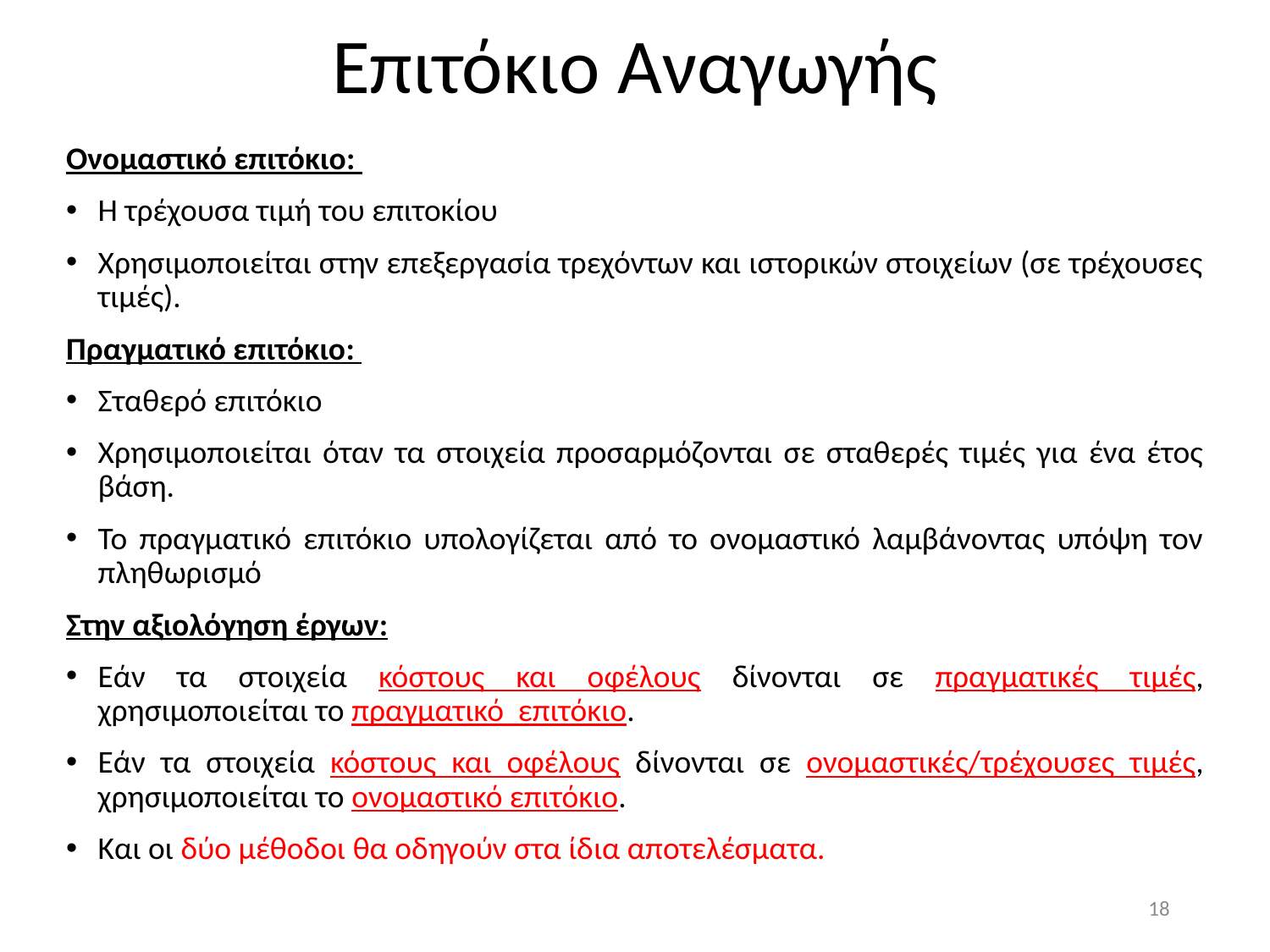

# Επιτόκιο Αναγωγής
Ονομαστικό επιτόκιο:
Η τρέχουσα τιμή του επιτοκίου
Χρησιμοποιείται στην επεξεργασία τρεχόντων και ιστορικών στοιχείων (σε τρέχουσες τιμές).
Πραγματικό επιτόκιο:
Σταθερό επιτόκιο
Χρησιμοποιείται όταν τα στοιχεία προσαρμόζονται σε σταθερές τιμές για ένα έτος βάση.
Το πραγματικό επιτόκιο υπολογίζεται από το ονομαστικό λαμβάνοντας υπόψη τον πληθωρισμό
Στην αξιολόγηση έργων:
Εάν τα στοιχεία κόστους και οφέλους δίνονται σε πραγματικές τιμές, χρησιμοποιείται το πραγματικό  επιτόκιο.
Εάν τα στοιχεία κόστους και οφέλους δίνονται σε ονομαστικές/τρέχουσες τιμές, χρησιμοποιείται το ονομαστικό επιτόκιο.
Και οι δύο μέθοδοι θα οδηγούν στα ίδια αποτελέσματα.
18